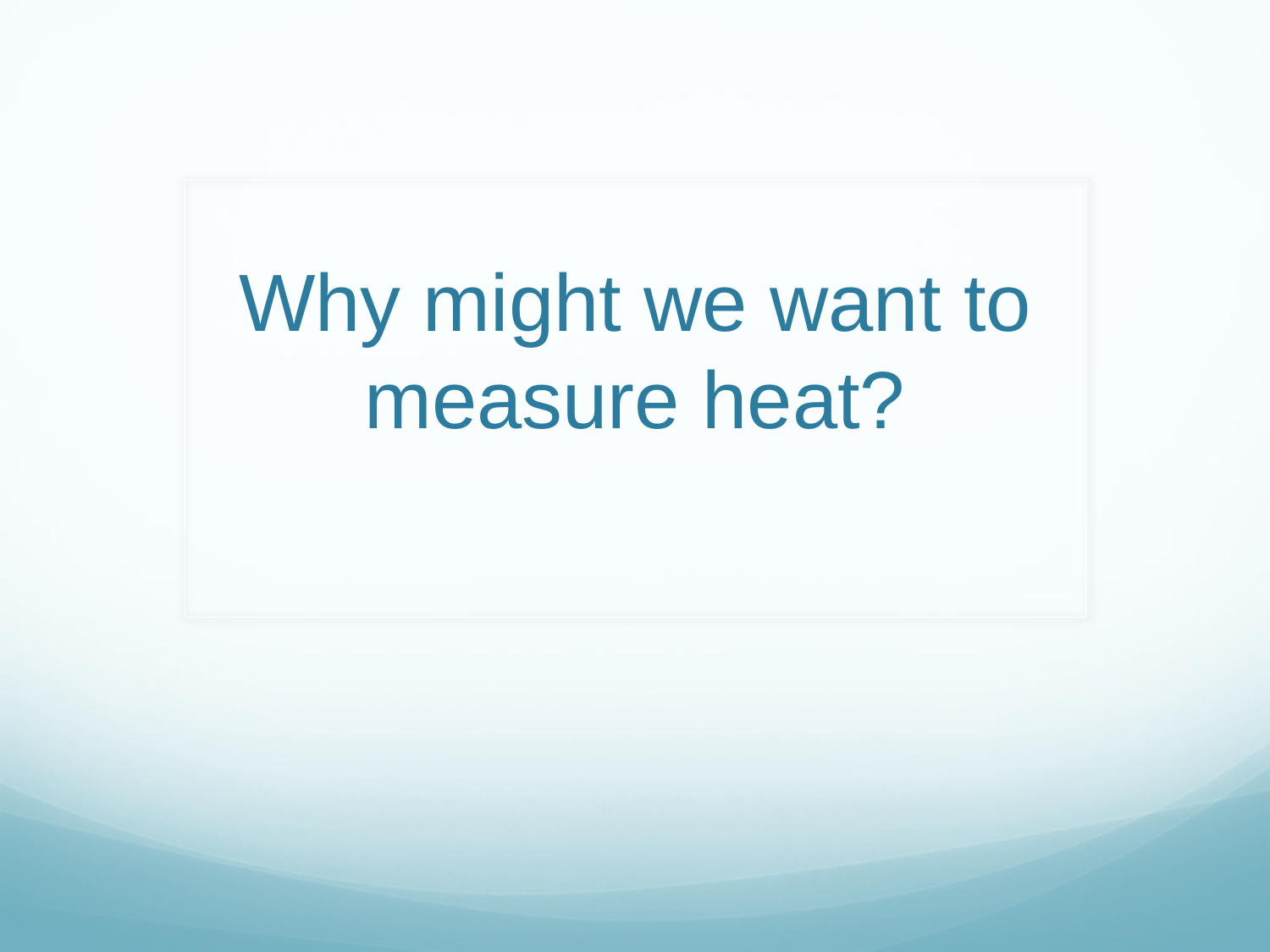

# Why might we want to measure heat?